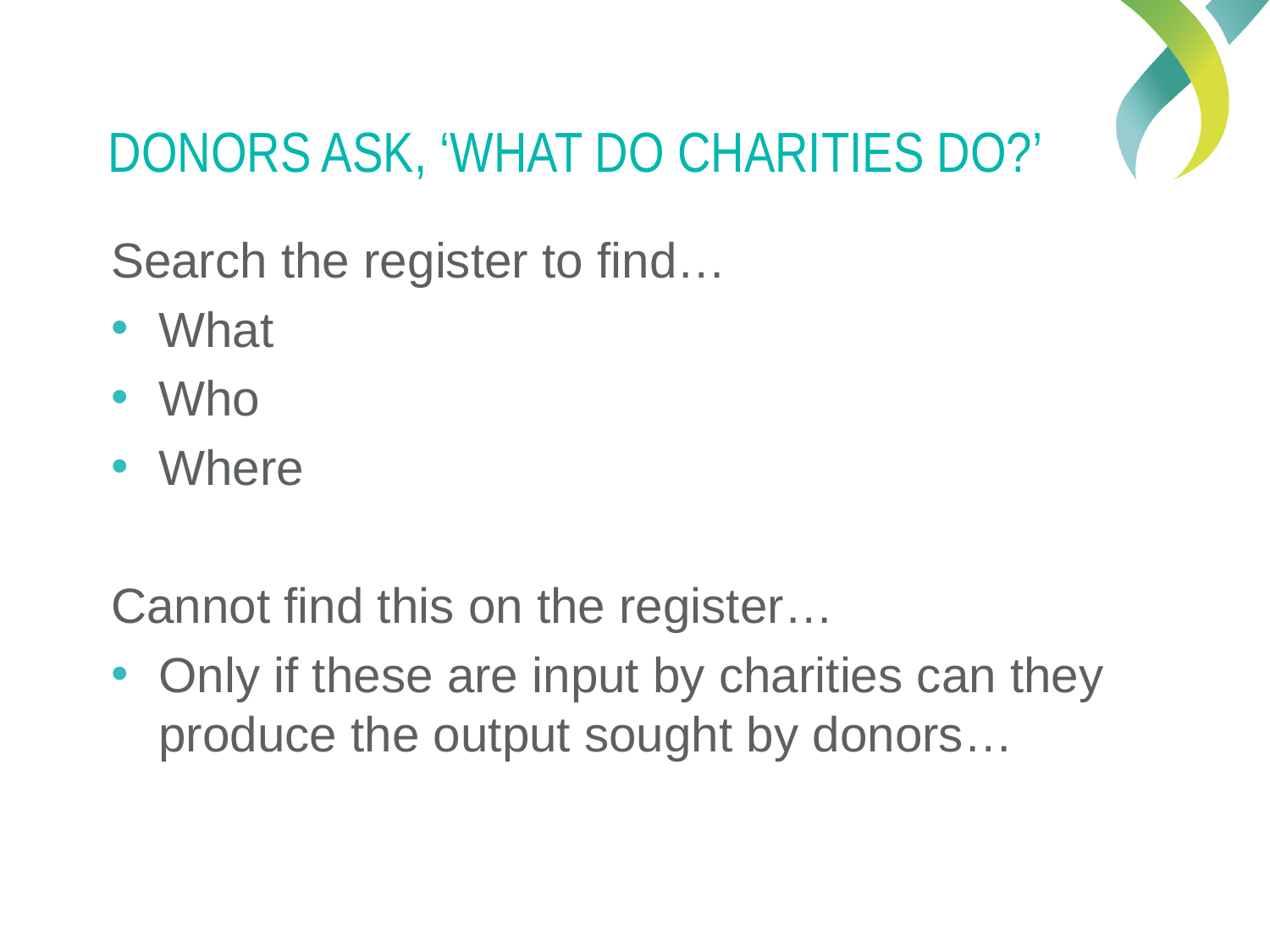

# Donors ask, ‘what do charities do?’
Search the register to find…
What
Who
Where

Cannot find this on the register…
Only if these are input by charities can they produce the output sought by donors…